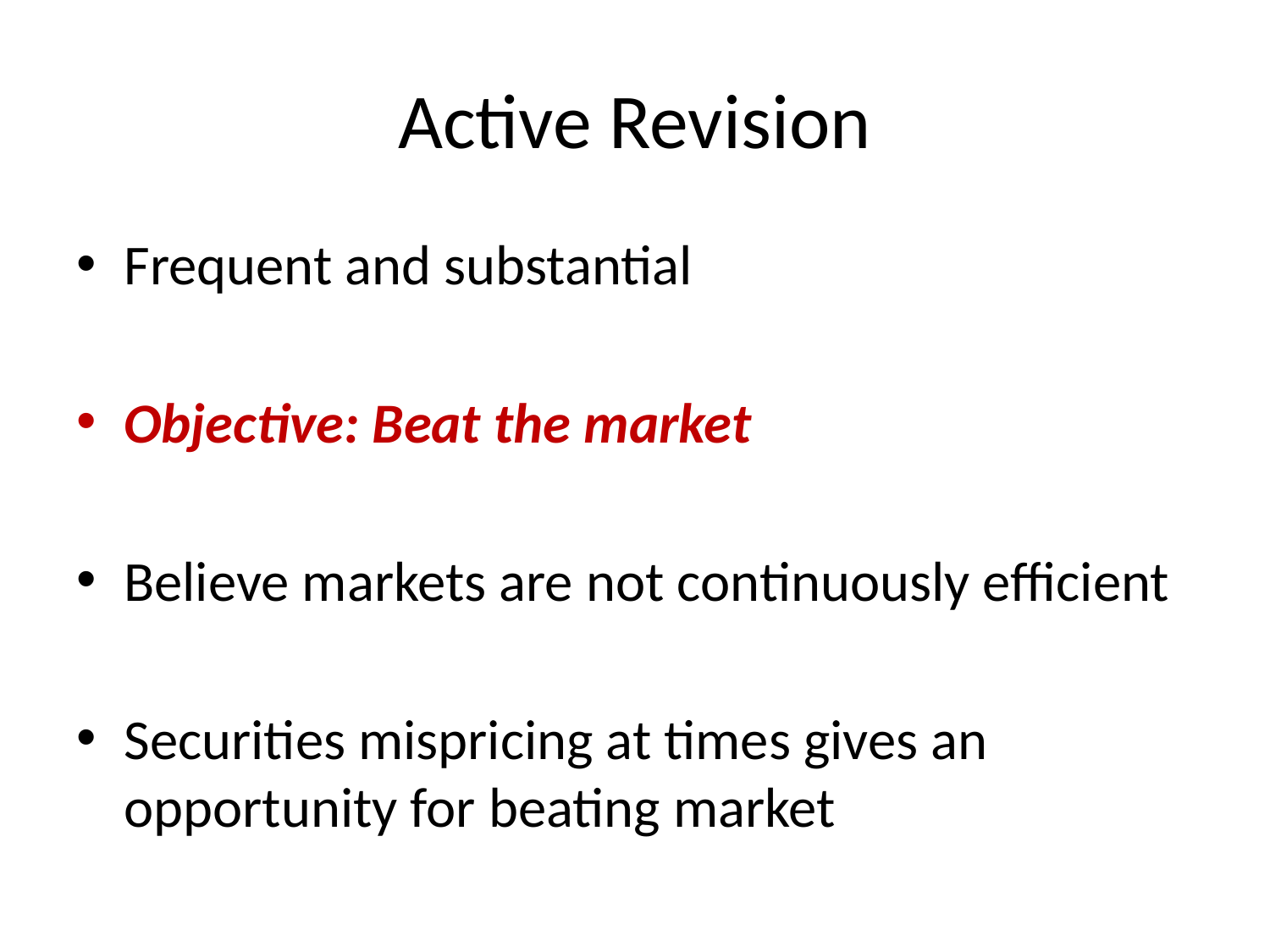

# Active Revision
Frequent and substantial

Objective: Beat the market

Believe markets are not continuously efficient

Securities mispricing at times gives an opportunity for beating market